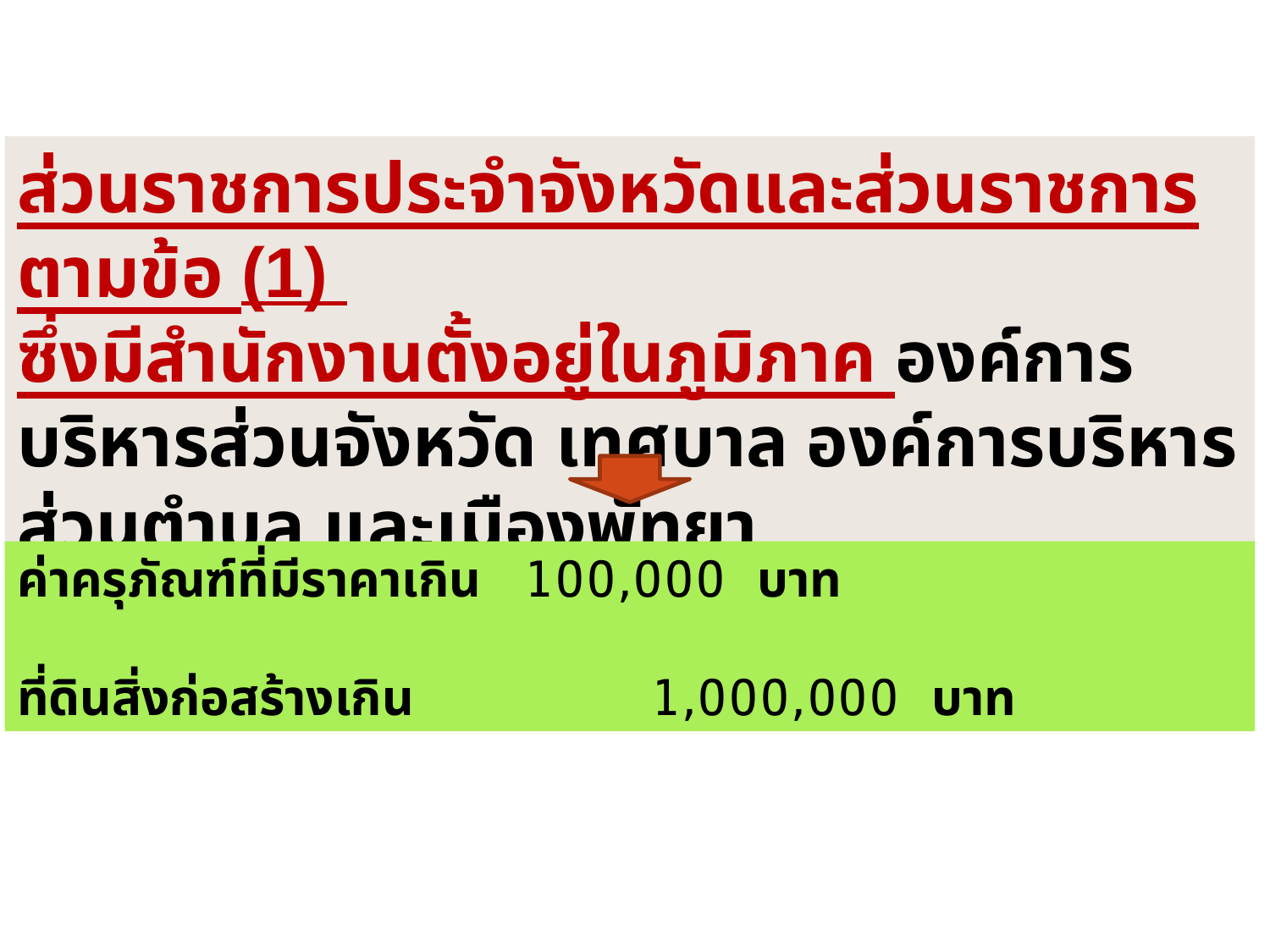

ส่วนราชการประจำจังหวัดและส่วนราชการตามข้อ (1)
ซึ่งมีสำนักงานตั้งอยู่ในภูมิภาค องค์การบริหารส่วนจังหวัด เทศบาล องค์การบริหารส่วนตำบล และเมืองพัทยา

ค่าครุภัณฑ์ที่มีราคาเกิน 	100,000  บาท

ที่ดินสิ่งก่อสร้างเกิน		1,000,000  บาท